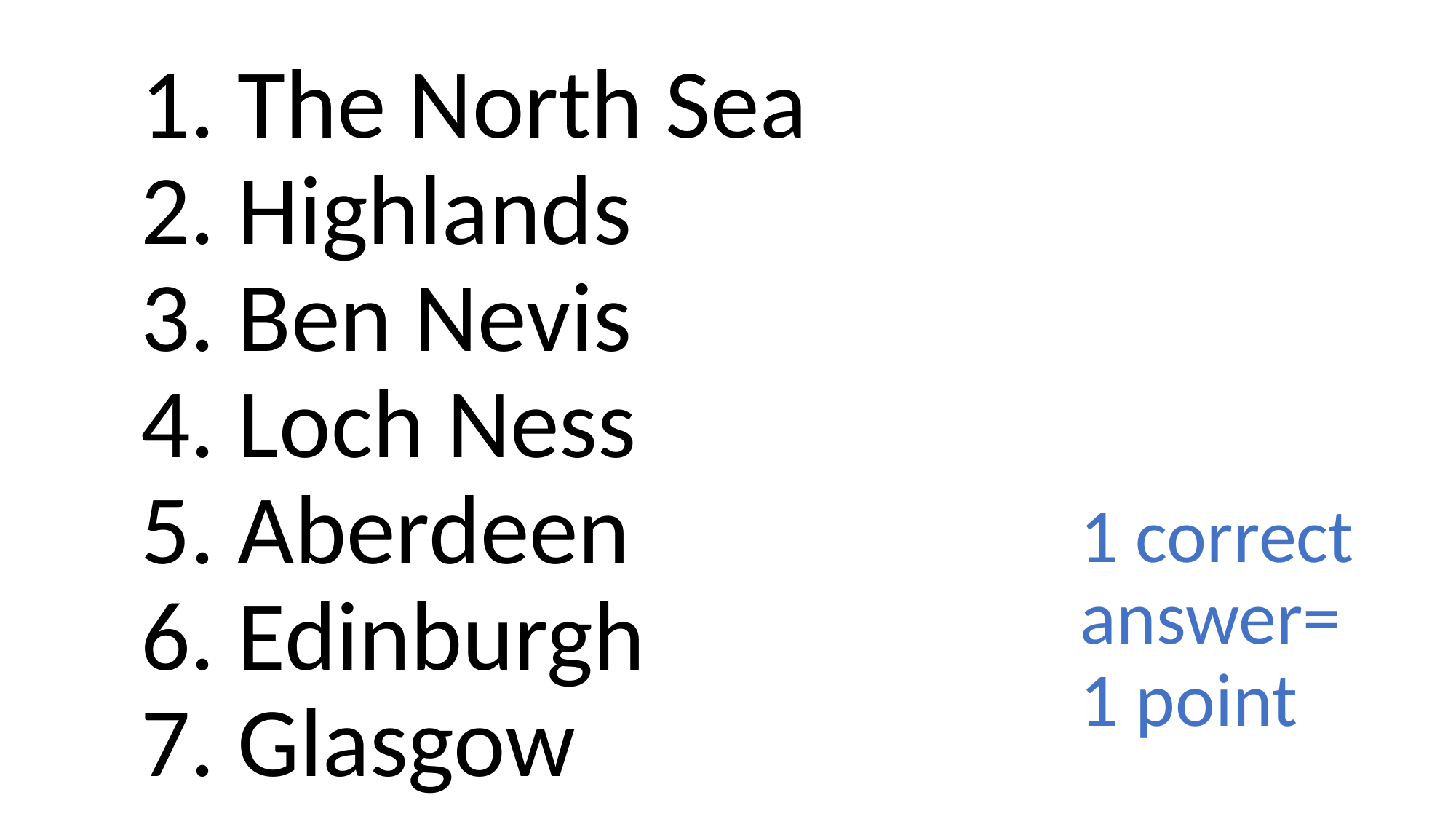

# 1. The North Sea 2. Highlands 3. Ben Nevis 4. Loch Ness 5. Aberdeen 6. Edinburgh 7. Glasgow
1 correct answer=1 point